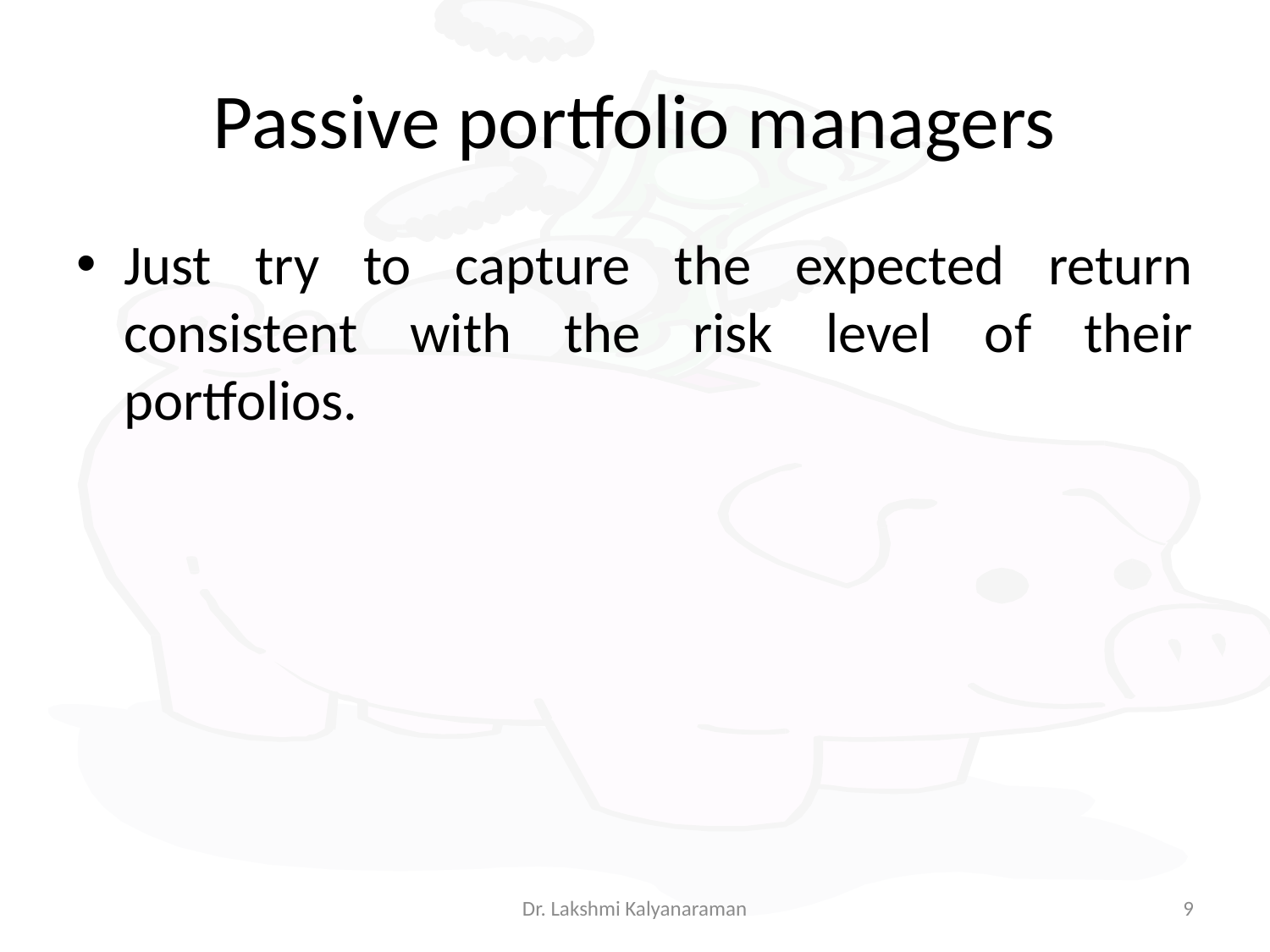

# Passive portfolio managers
Just try to capture the expected return consistent with the risk level of their portfolios.

Dr. Lakshmi Kalyanaraman
9